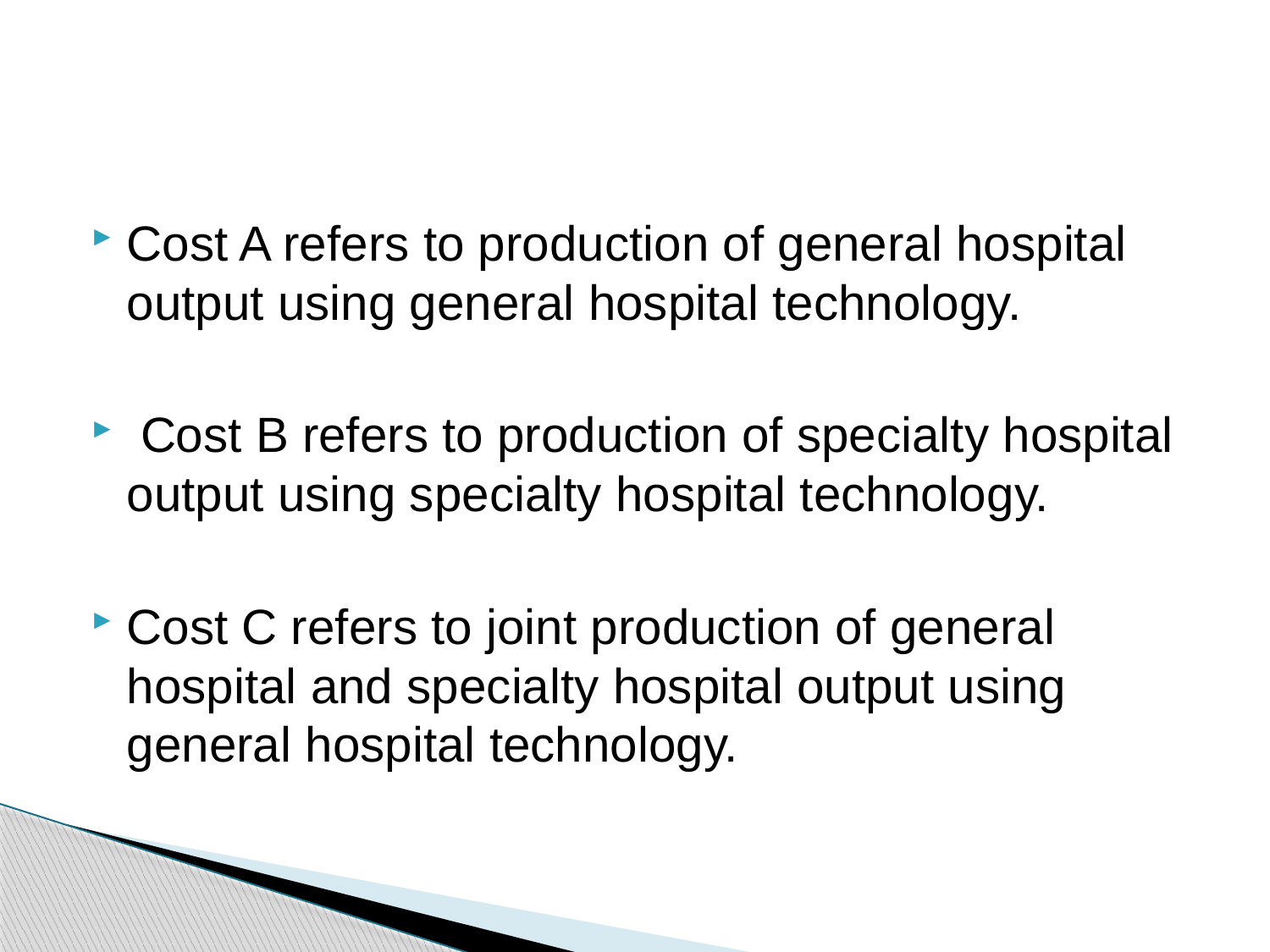

#
Cost A refers to production of general hospital output using general hospital technology.

 Cost B refers to production of specialty hospital output using specialty hospital technology.

Cost C refers to joint production of general hospital and specialty hospital output using general hospital technology.